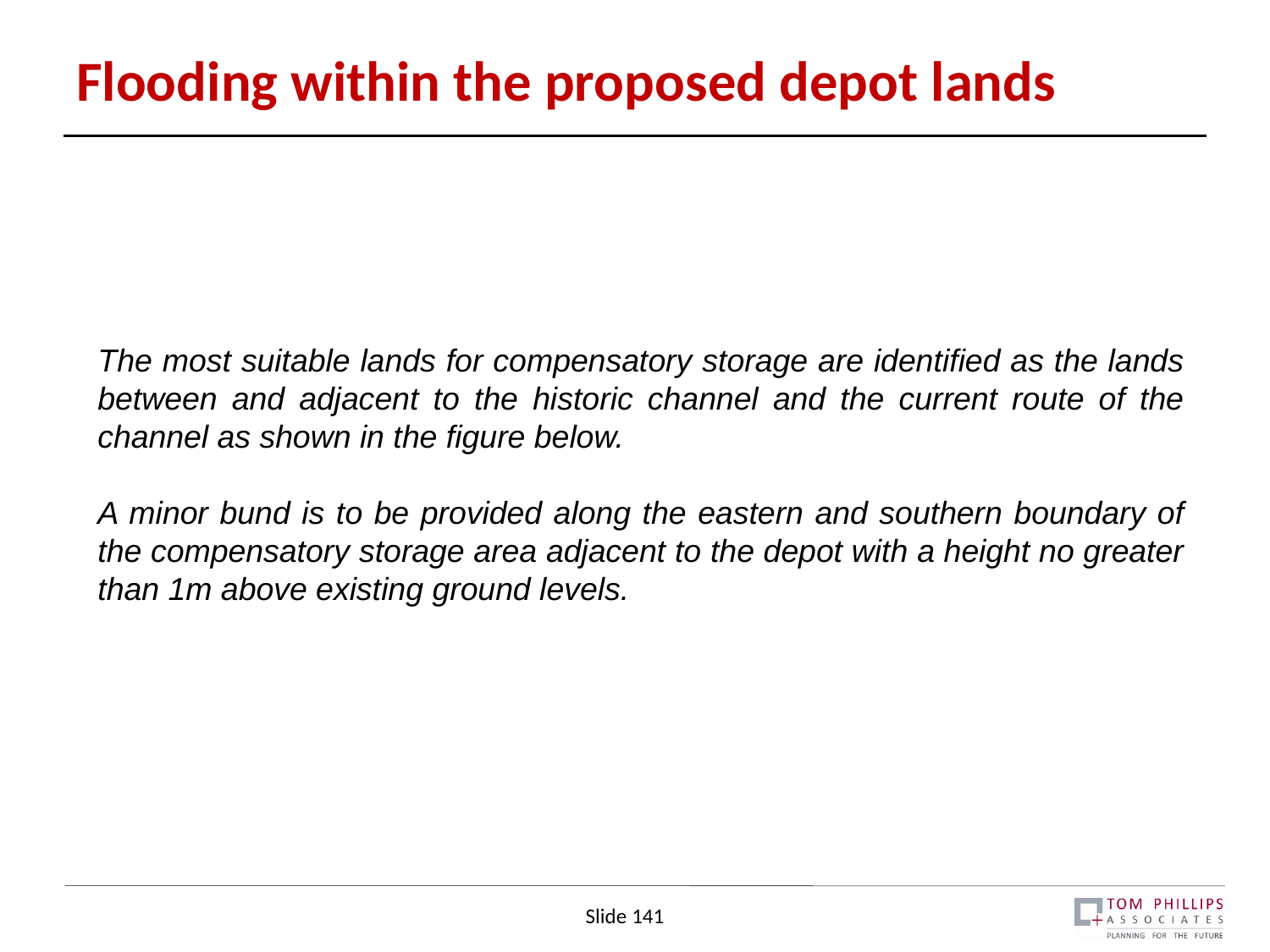

# Flooding within the proposed depot lands

The most suitable lands for compensatory storage are identified as the lands between and adjacent to the historic channel and the current route of the channel as shown in the figure below.

A minor bund is to be provided along the eastern and southern boundary of the compensatory storage area adjacent to the depot with a height no greater than 1m above existing ground levels.